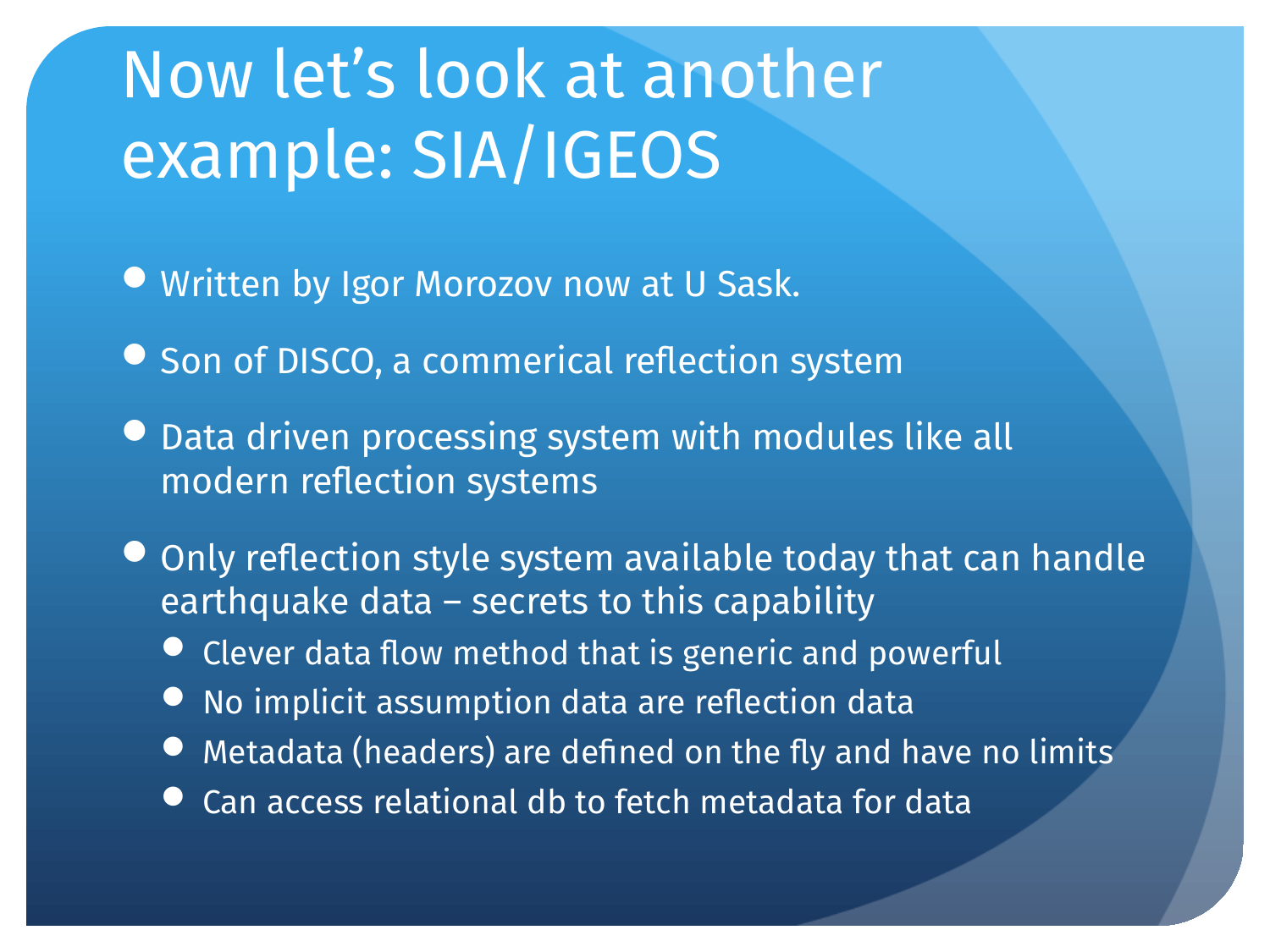

# Now let’s look at another example: SIA/IGEOS
Written by Igor Morozov now at U Sask.
Son of DISCO, a commerical reflection system
Data driven processing system with modules like all modern reflection systems
Only reflection style system available today that can handle earthquake data – secrets to this capability
Clever data flow method that is generic and powerful
No implicit assumption data are reflection data
Metadata (headers) are defined on the fly and have no limits
Can access relational db to fetch metadata for data